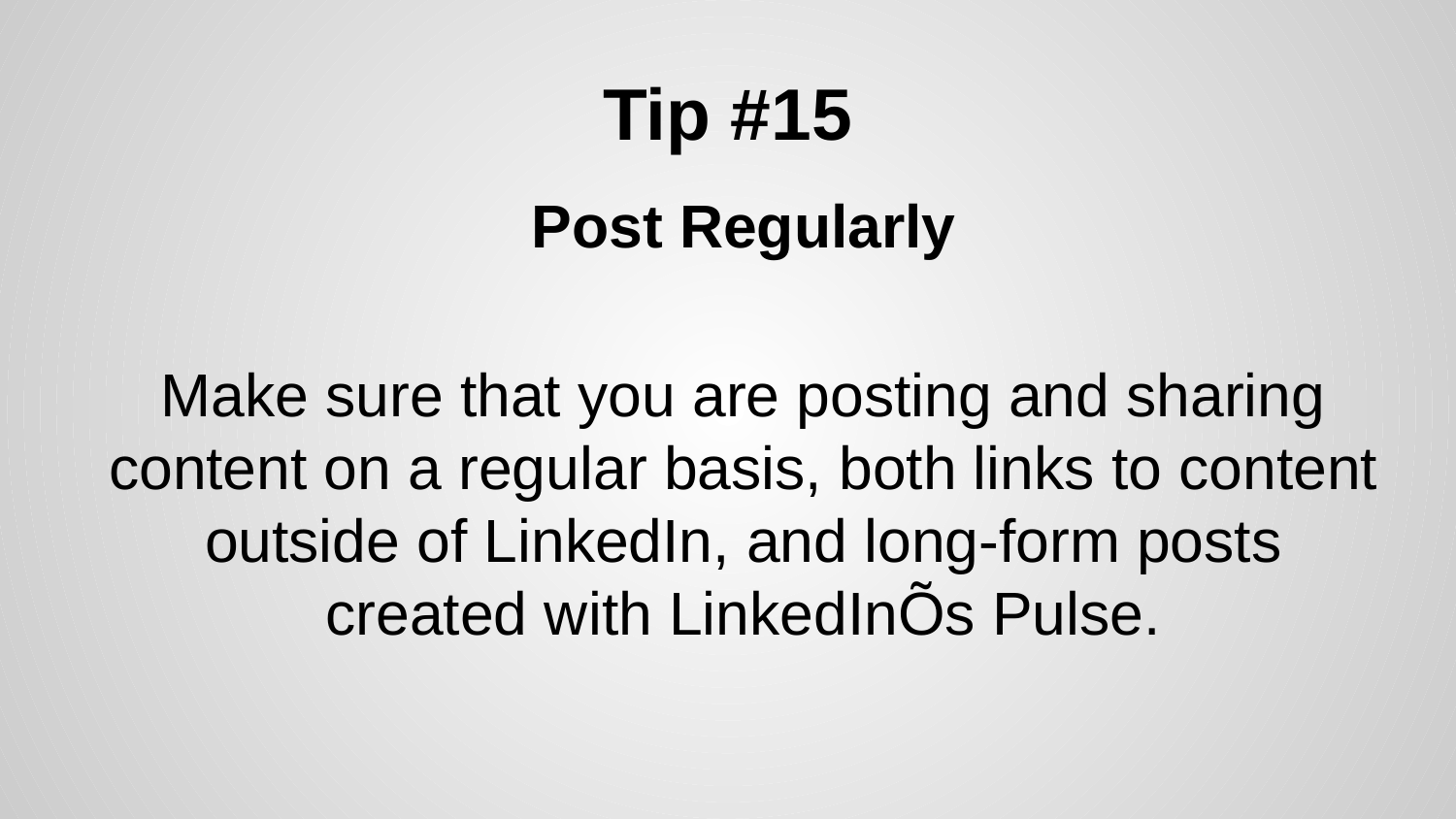

# Tip #15

Post Regularly

Make sure that you are posting and sharing content on a regular basis, both links to content outside of LinkedIn, and long-form posts created with LinkedInÕs Pulse.